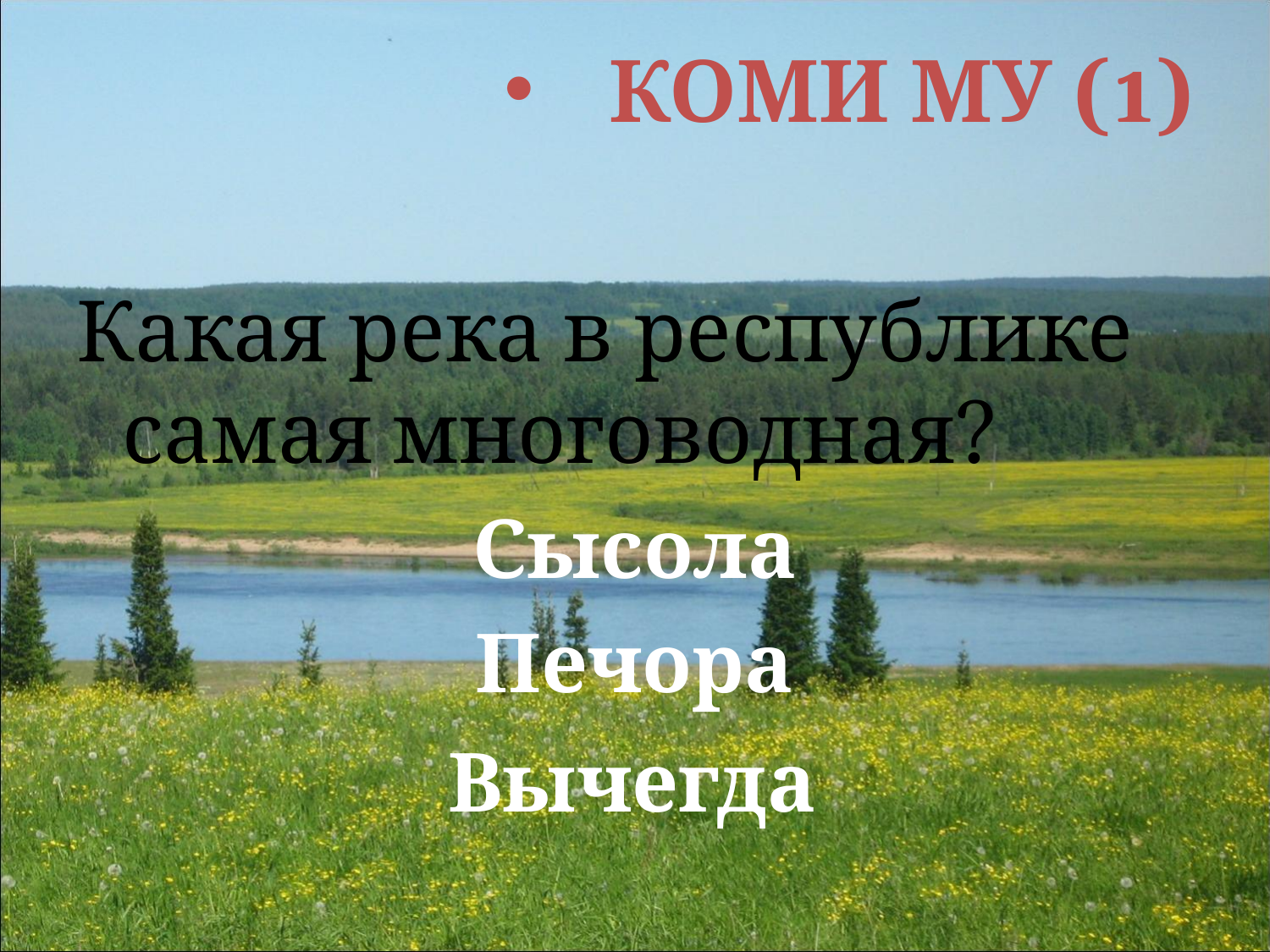

КОМИ МУ (1)

Какая река в республике самая многоводная?
Сысола
Печора
   Вычегда